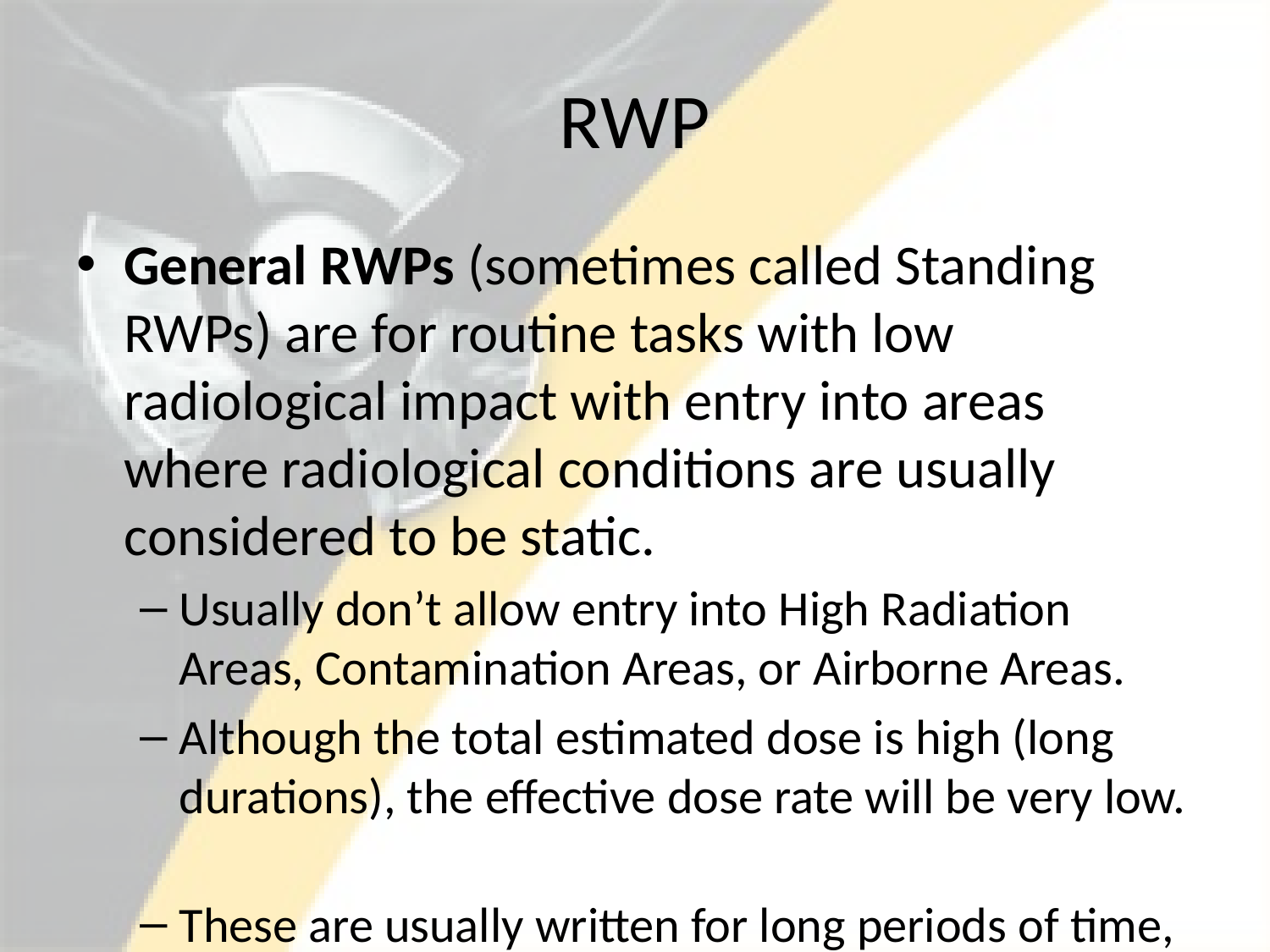

# RWP
General RWPs (sometimes called Standing RWPs) are for routine tasks with low radiological impact with entry into areas where radiological conditions are usually considered to be static.
Usually don’t allow entry into High Radiation Areas, Contamination Areas, or Airborne Areas.
Although the total estimated dose is high (long durations), the effective dose rate will be very low.
These are usually written for long periods of time, quarterly or annually in some cases.